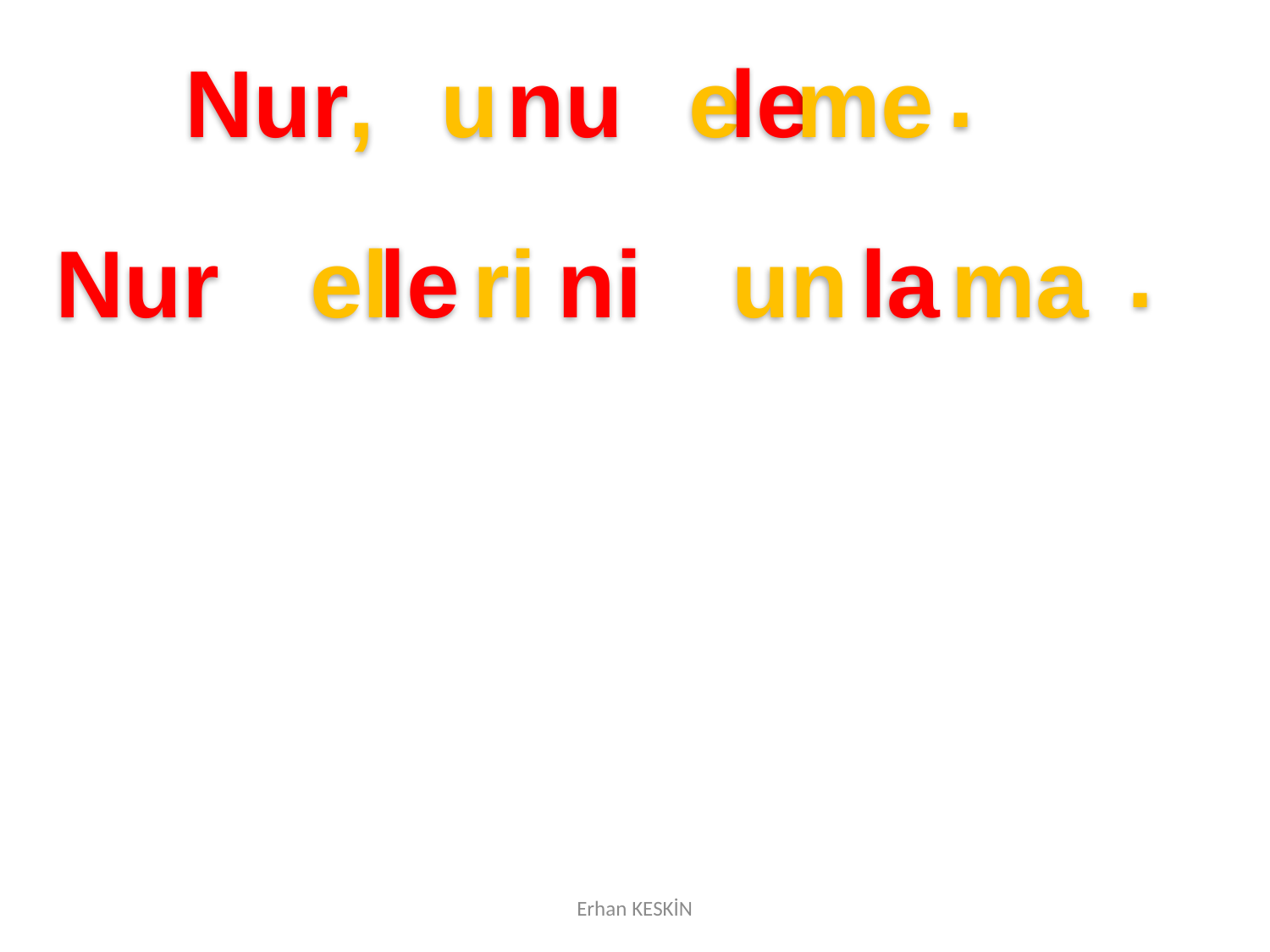

.
Nur,
u
nu
e
le
me
.
Nur
el
le
ri
ni
un
la
ma
Erhan KESKİN